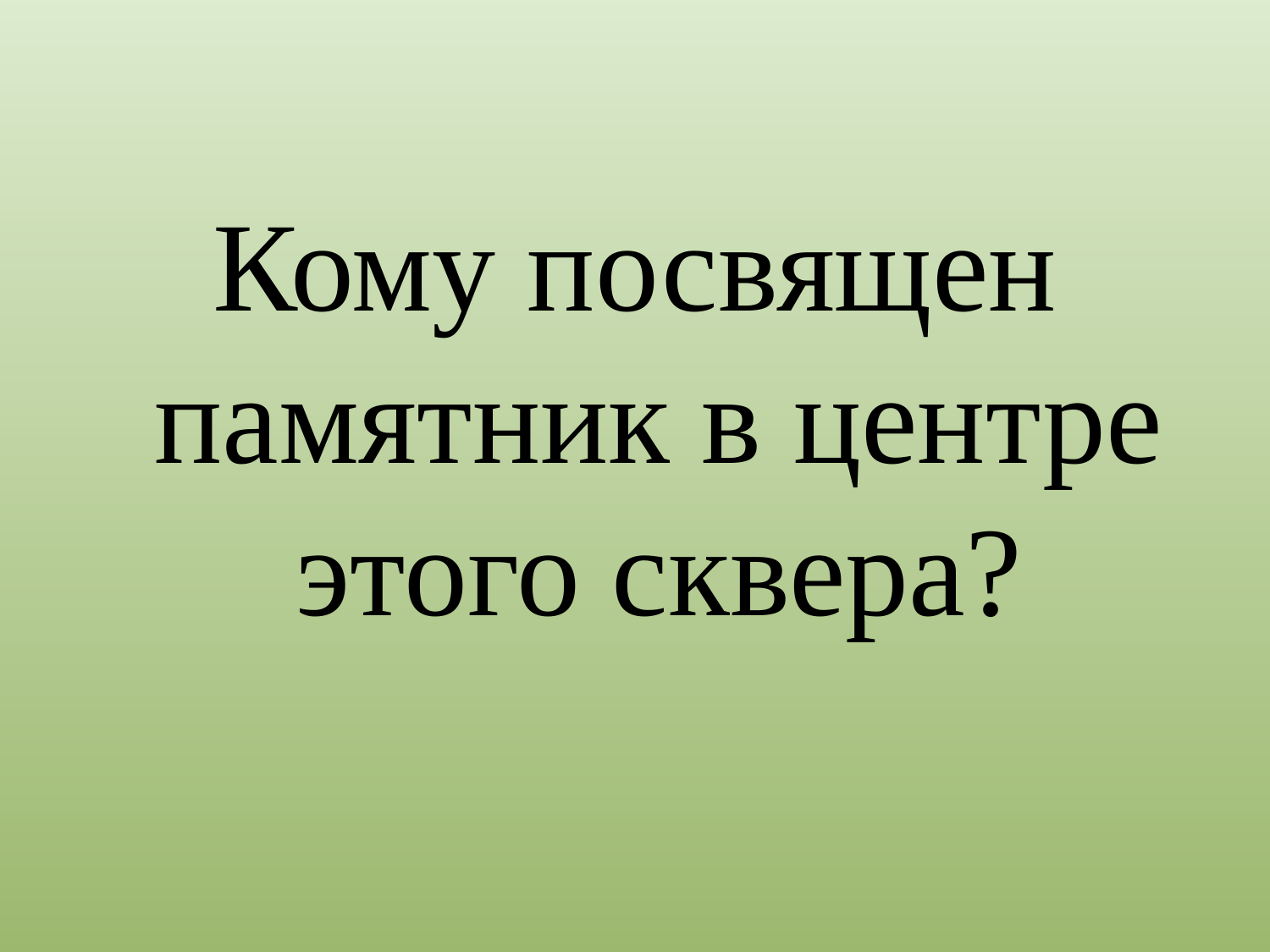

Кому посвящен памятник в центре этого сквера?